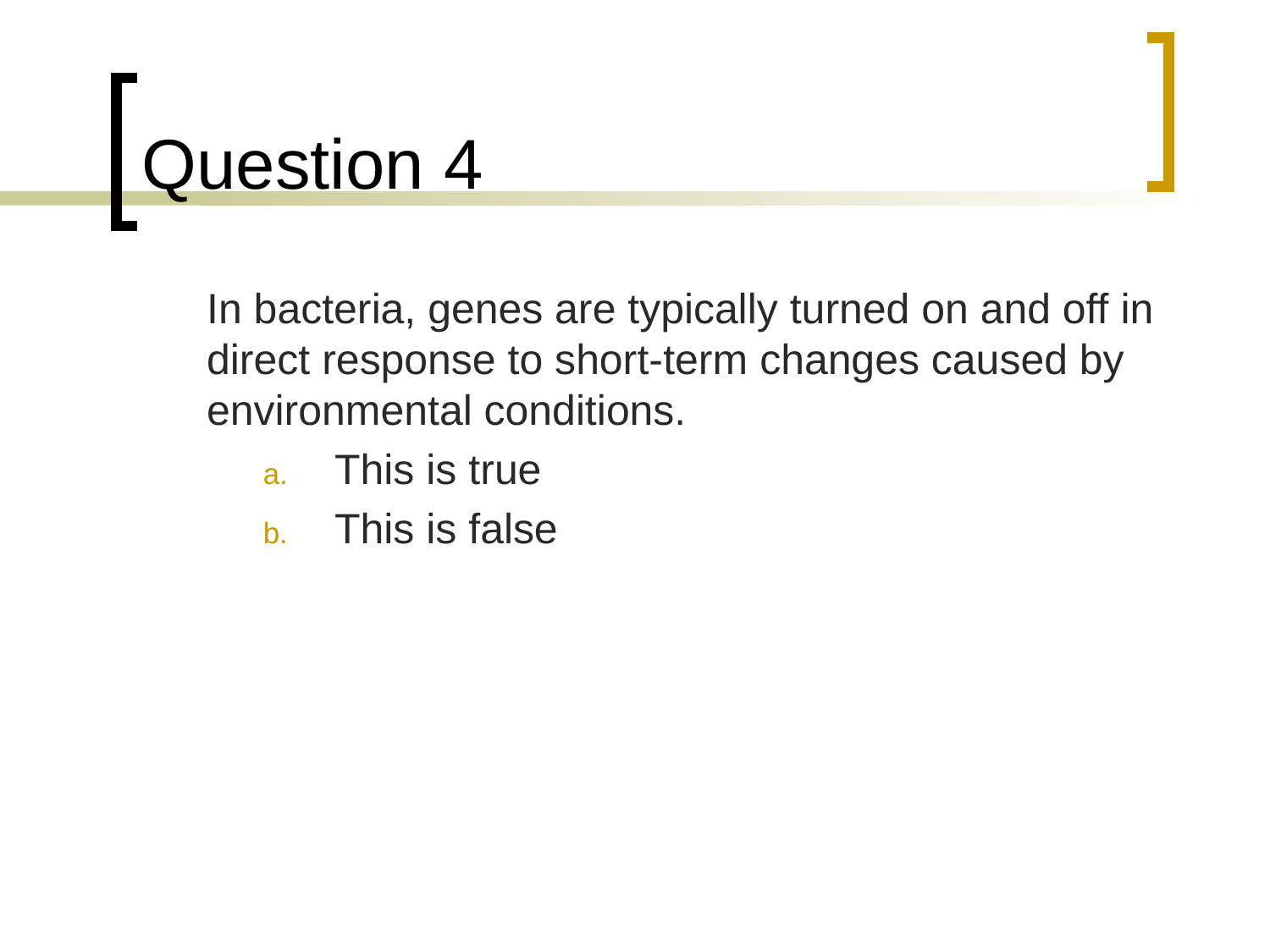

# Question 4
	In bacteria, genes are typically turned on and off in direct response to short-term changes caused by environmental conditions.
This is true
This is false